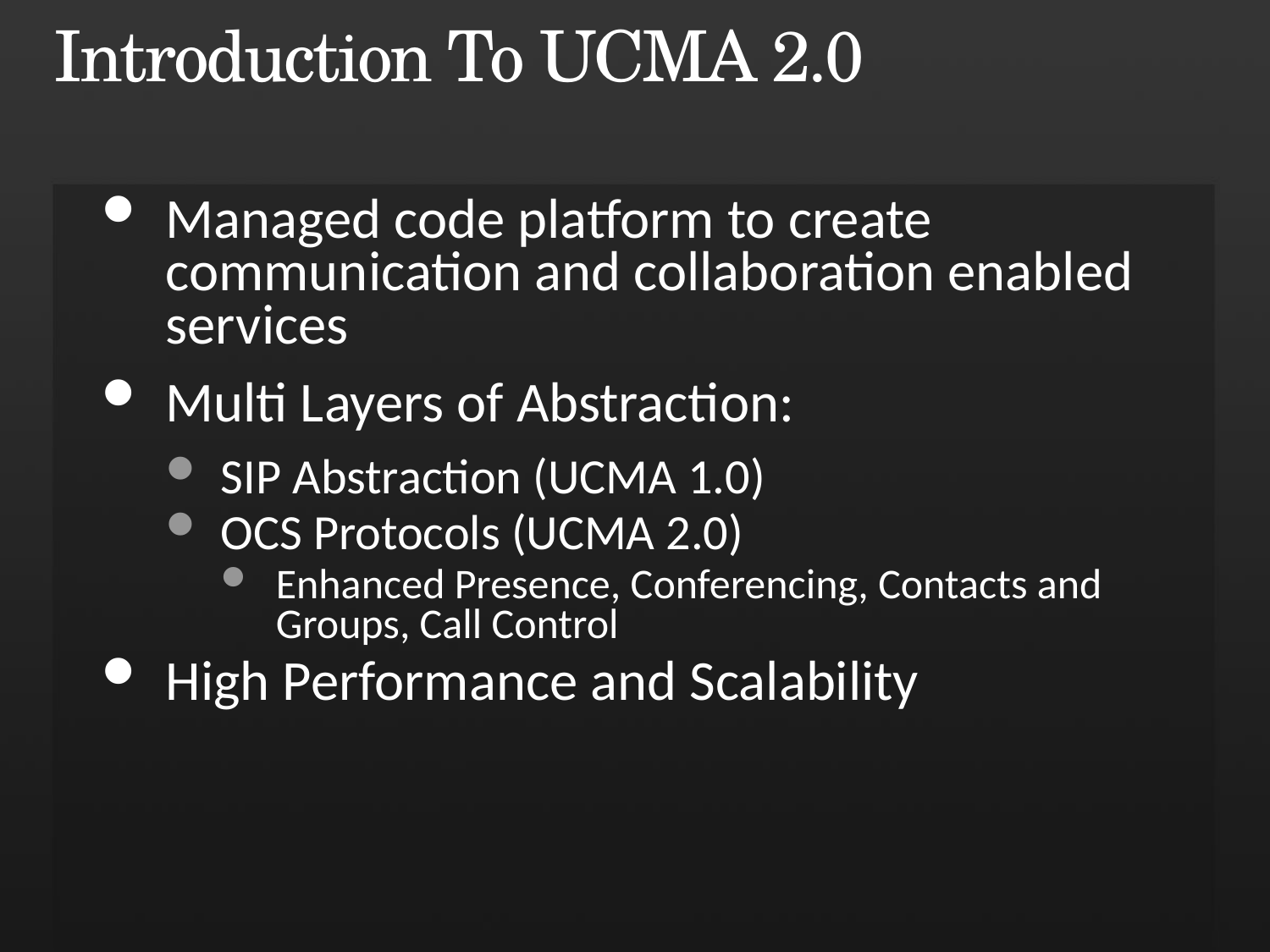

# Introduction To UCMA 2.0
Managed code platform to create communication and collaboration enabled services
Multi Layers of Abstraction:
SIP Abstraction (UCMA 1.0)
OCS Protocols (UCMA 2.0)
Enhanced Presence, Conferencing, Contacts and Groups, Call Control
High Performance and Scalability